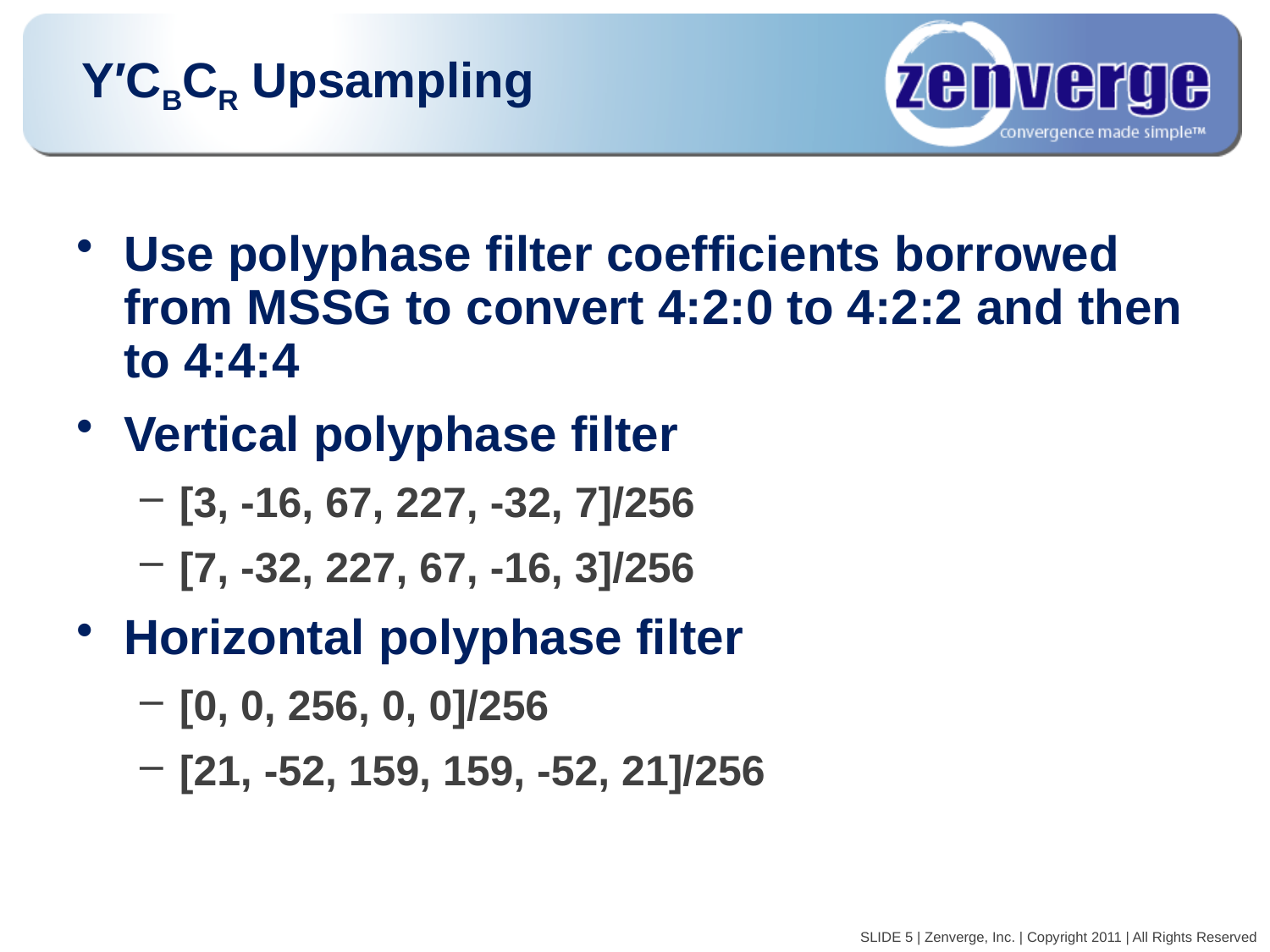

# Y′CBCR Upsampling
Use polyphase filter coefficients borrowed from MSSG to convert 4:2:0 to 4:2:2 and then to 4:4:4
Vertical polyphase filter
[3, -16, 67, 227, -32, 7]/256
[7, -32, 227, 67, -16, 3]/256
Horizontal polyphase filter
[0, 0, 256, 0, 0]/256
[21, -52, 159, 159, -52, 21]/256